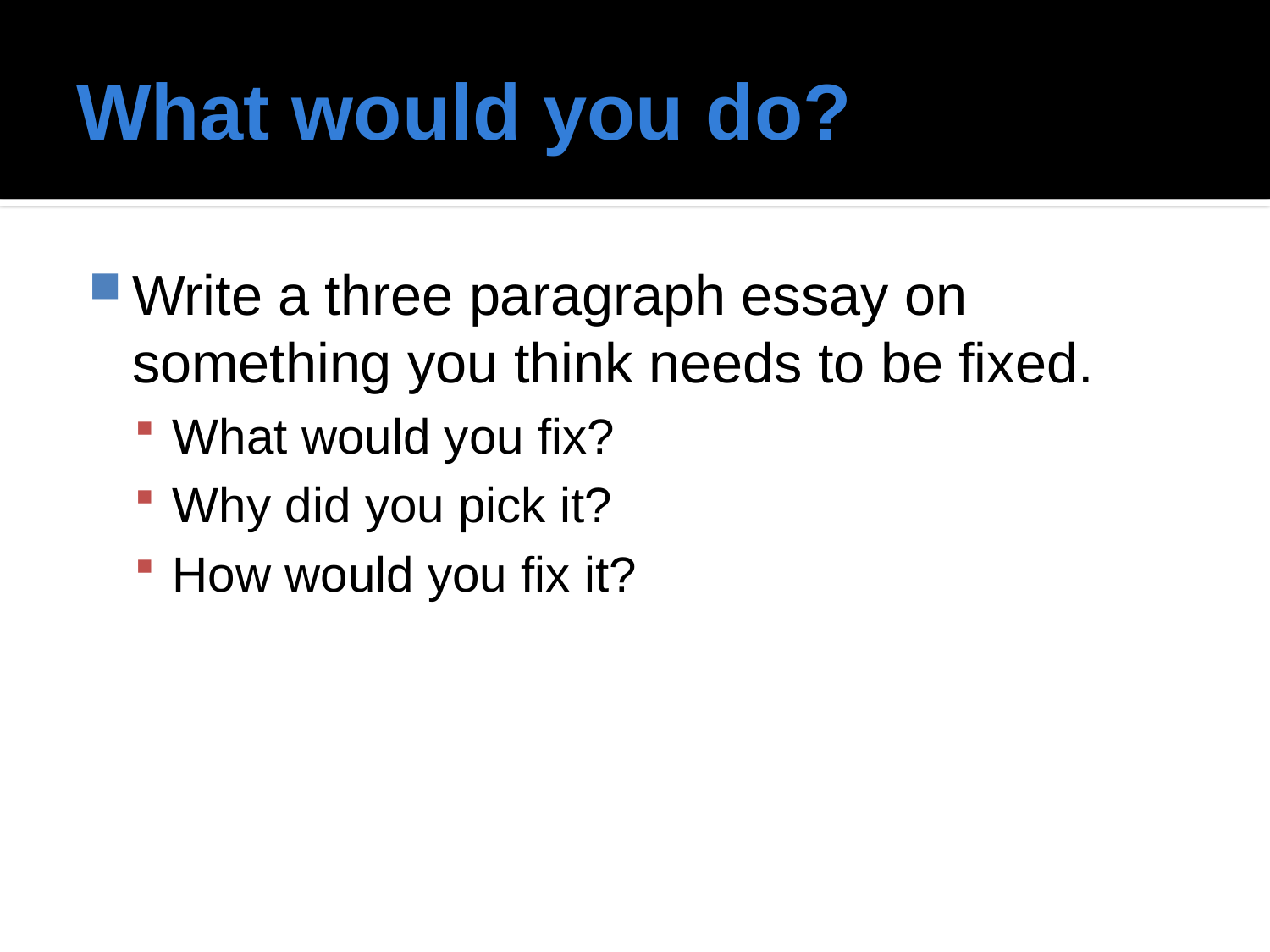

# What would you do?
Write a three paragraph essay on something you think needs to be fixed.
What would you fix?
Why did you pick it?
How would you fix it?